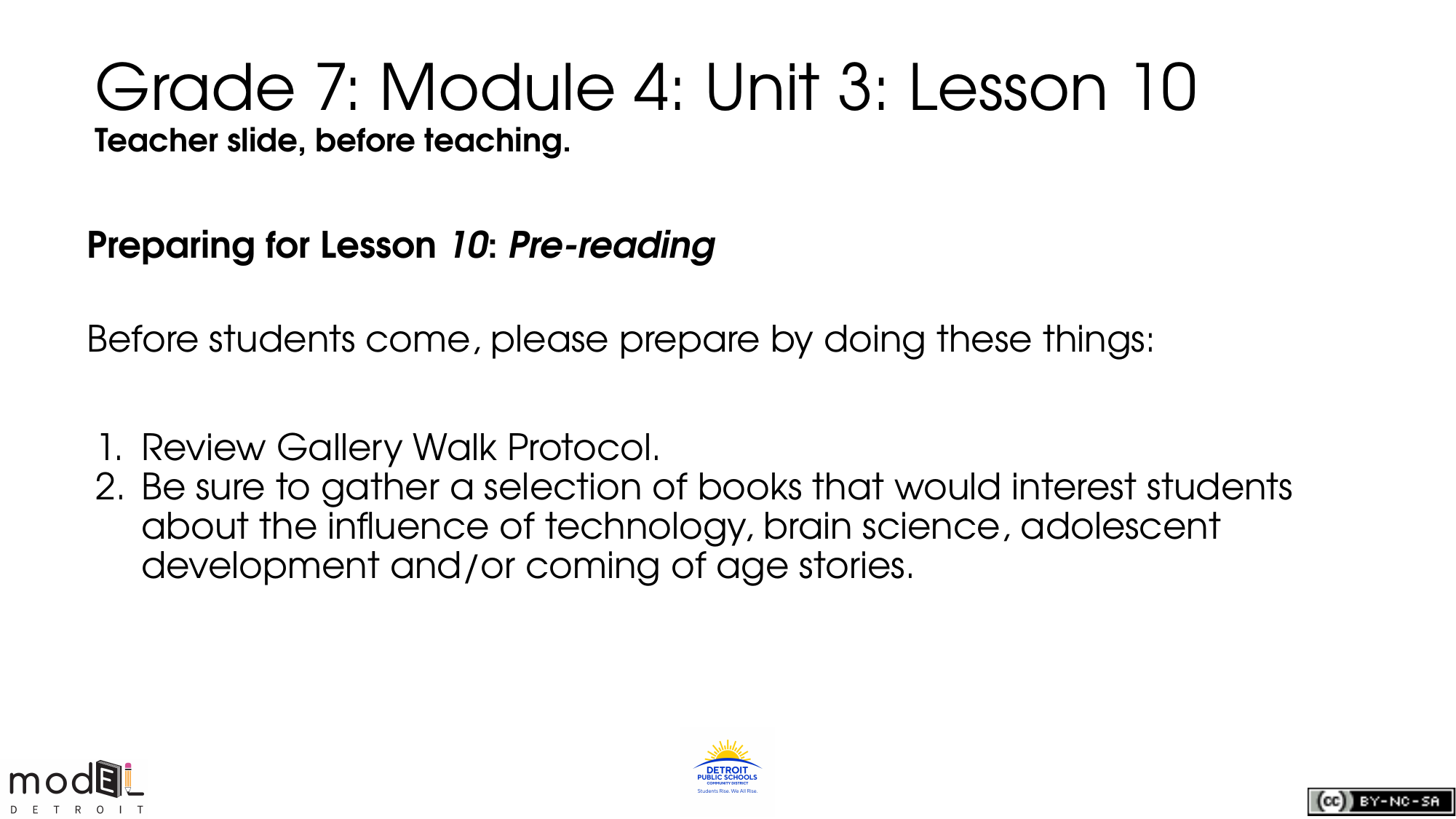

# Grade 7: Module 4: Unit 3: Lesson 10
Teacher slide, before teaching.
Preparing for Lesson 10: Pre-reading

Before students come, please prepare by doing these things:

Review Gallery Walk Protocol.
Be sure to gather a selection of books that would interest students about the influence of technology, brain science, adolescent development and/or coming of age stories.